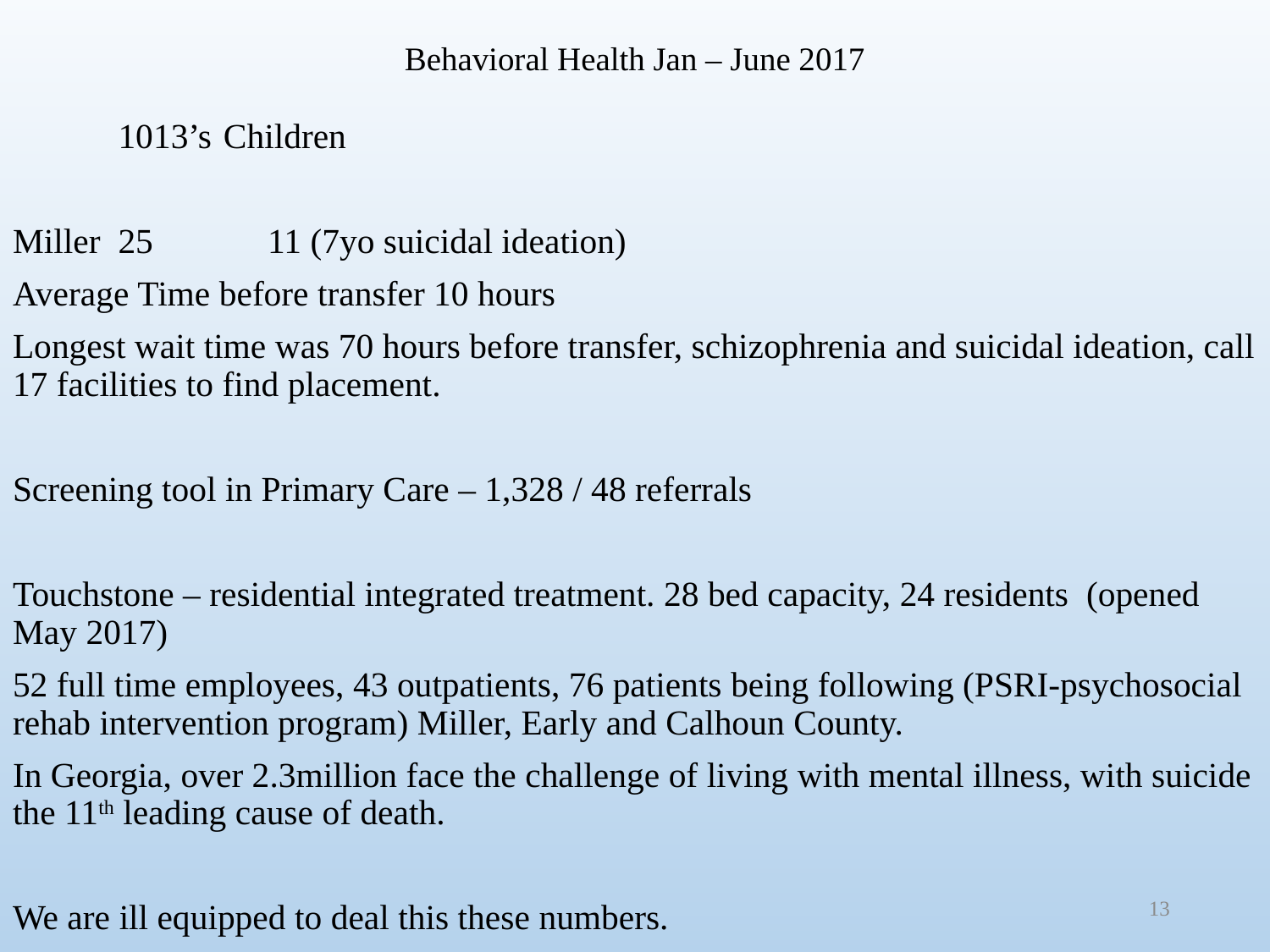

# Behavioral Health Jan – June 2017
			1013’s		Children

Miller			25 		     11 (7yo suicidal ideation)
Average Time before transfer 10 hours
Longest wait time was 70 hours before transfer, schizophrenia and suicidal ideation, call 17 facilities to find placement.

Screening tool in Primary Care – 1,328 / 48 referrals

Touchstone – residential integrated treatment. 28 bed capacity, 24 residents  (opened May 2017)
52 full time employees, 43 outpatients, 76 patients being following (PSRI-psychosocial rehab intervention program) Miller, Early and Calhoun County.
In Georgia, over 2.3million face the challenge of living with mental illness, with suicide the 11th leading cause of death.

We are ill equipped to deal this these numbers.

13